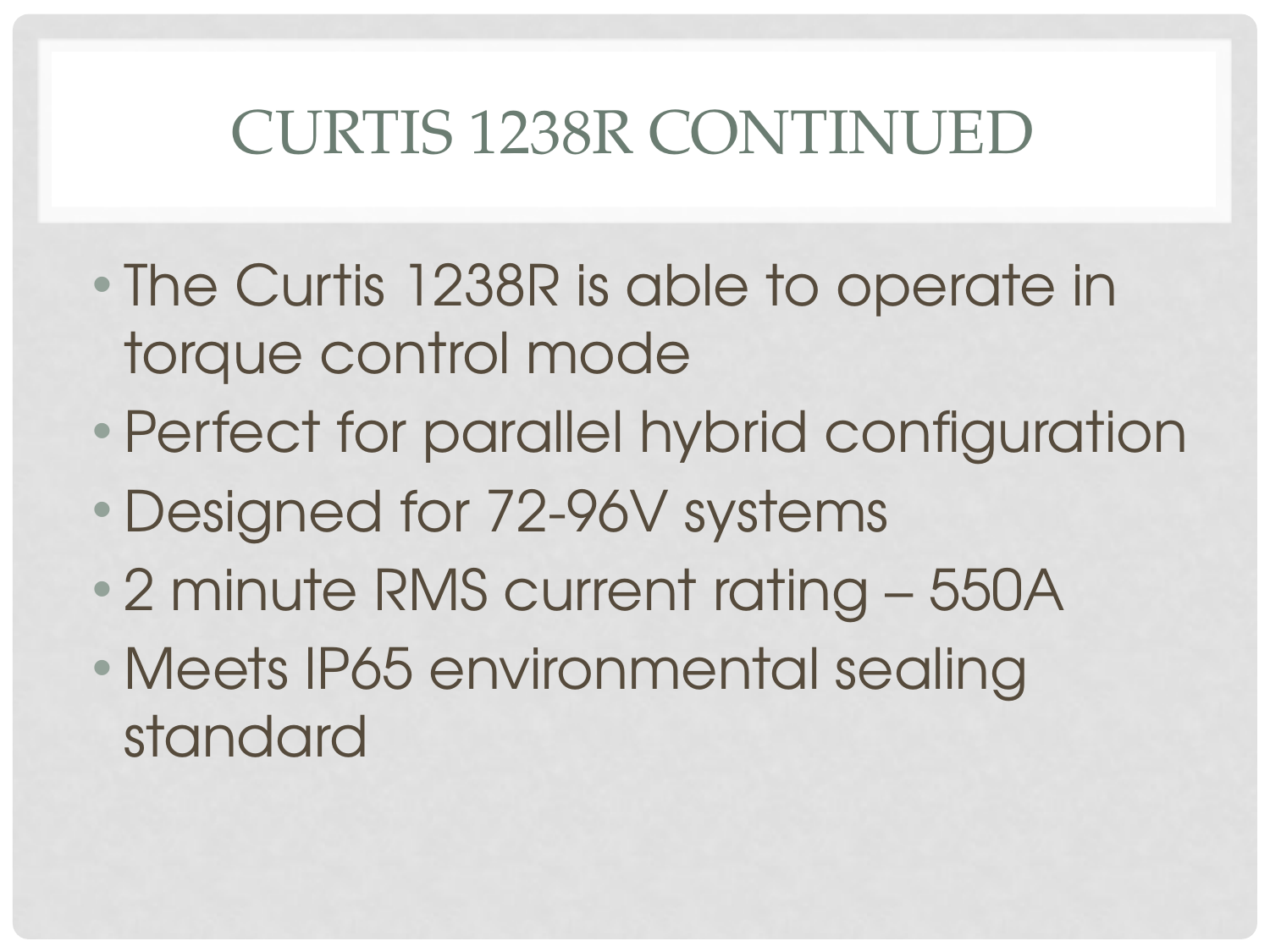

# Curtis 1238R Continued
The Curtis 1238R is able to operate in torque control mode
Perfect for parallel hybrid configuration
Designed for 72-96V systems
2 minute RMS current rating – 550A
Meets IP65 environmental sealing standard